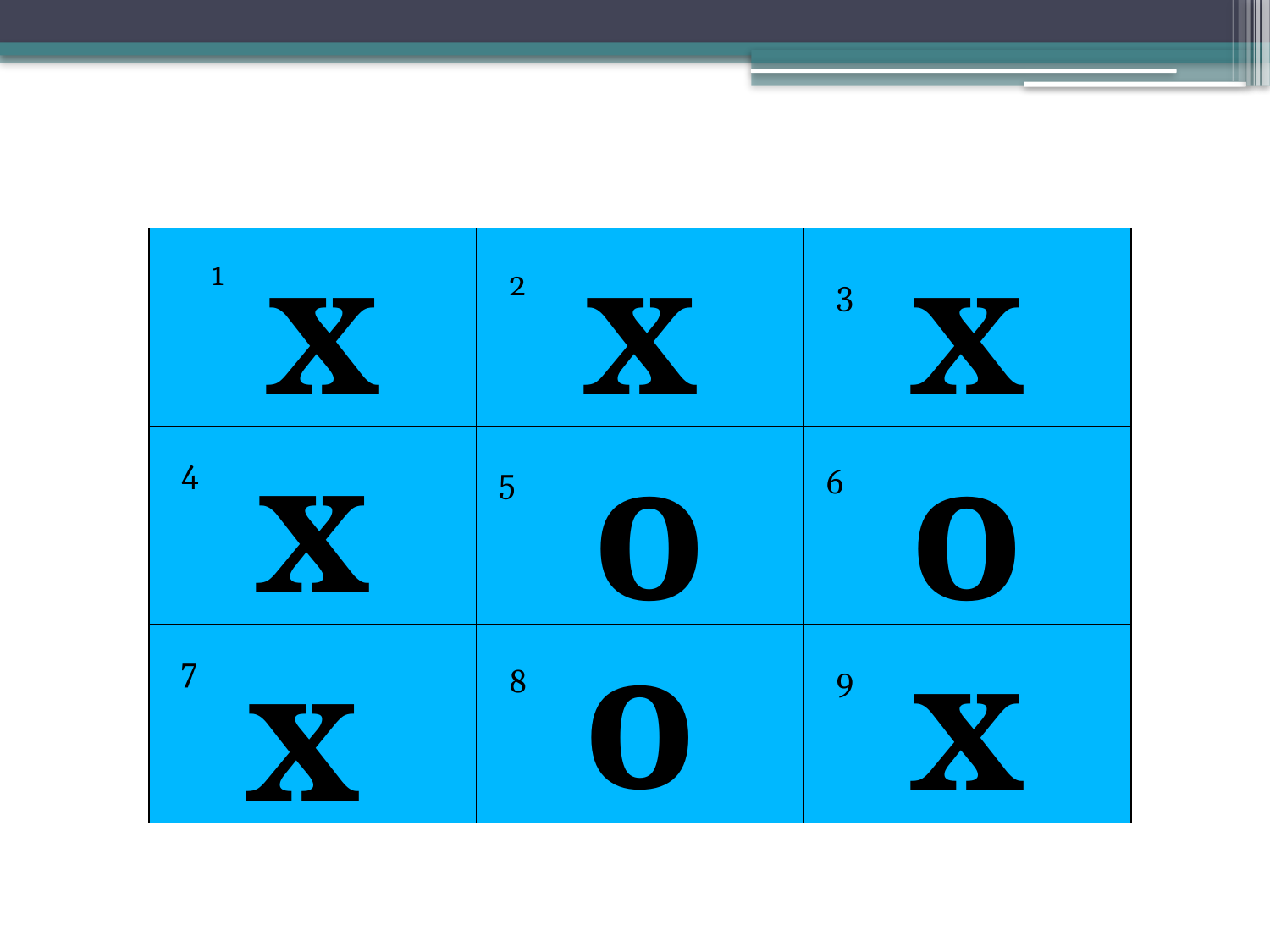

х
х
х

1
2
3
х
о
о
4
5
6
о
х
х
7
8
9